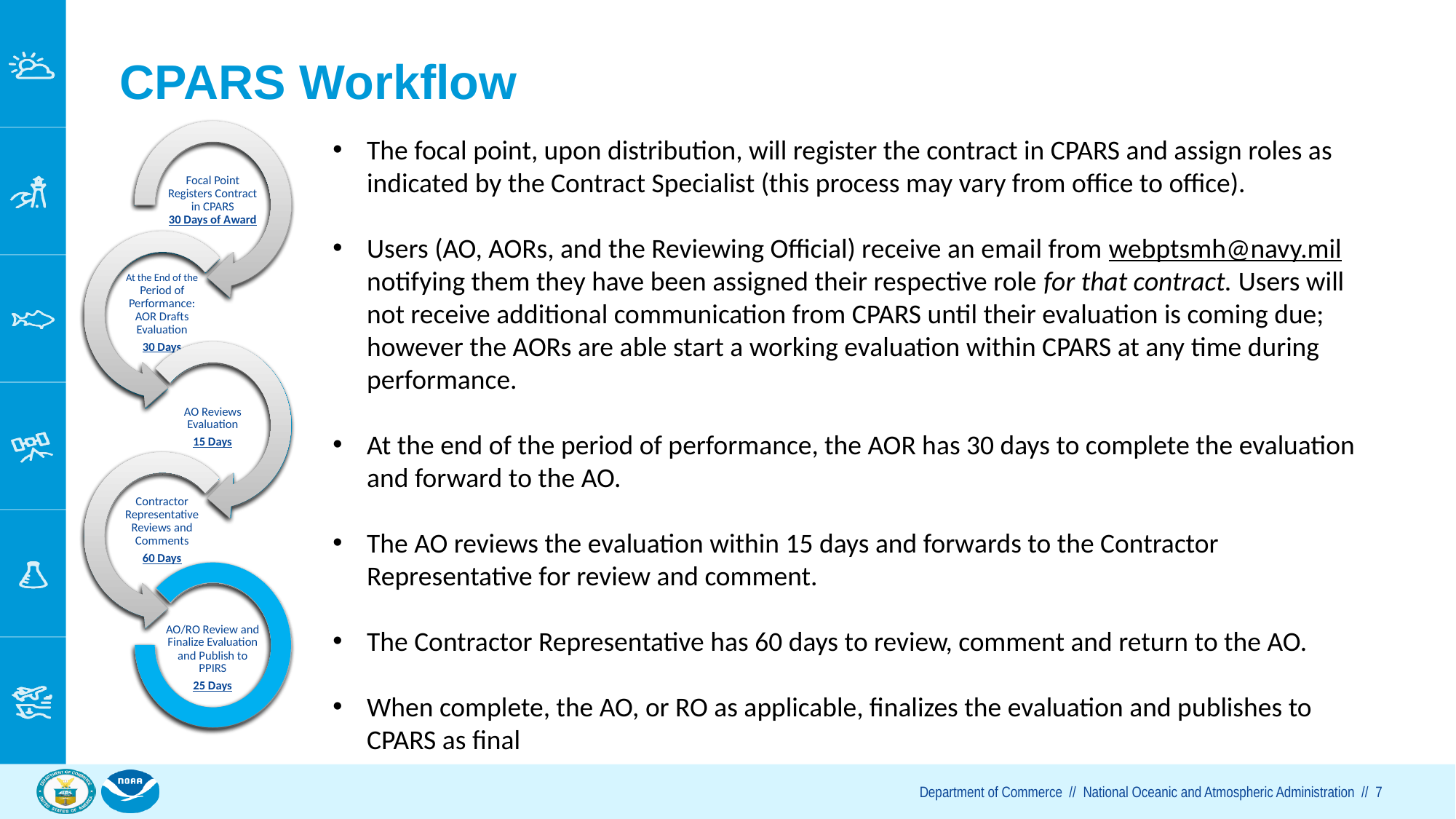

# CPARS Workflow

Focal Point Registers Contract in CPARS
30 Days of Award

At the End of the Period of Performance:
AOR Drafts Evaluation
30 Days

AO Reviews Evaluation
15 Days

Contractor Representative Reviews and Comments
60 Days

AO/RO Review and Finalize Evaluation and Publish to PPIRS
25 Days

The focal point, upon distribution, will register the contract in CPARS and assign roles as indicated by the Contract Specialist (this process may vary from office to office).

Users (AO, AORs, and the Reviewing Official) receive an email from webptsmh@navy.mil notifying them they have been assigned their respective role for that contract. Users will not receive additional communication from CPARS until their evaluation is coming due; however the AORs are able start a working evaluation within CPARS at any time during performance.

At the end of the period of performance, the AOR has 30 days to complete the evaluation and forward to the AO.

The AO reviews the evaluation within 15 days and forwards to the Contractor Representative for review and comment.

The Contractor Representative has 60 days to review, comment and return to the AO.

When complete, the AO, or RO as applicable, finalizes the evaluation and publishes to CPARS as final